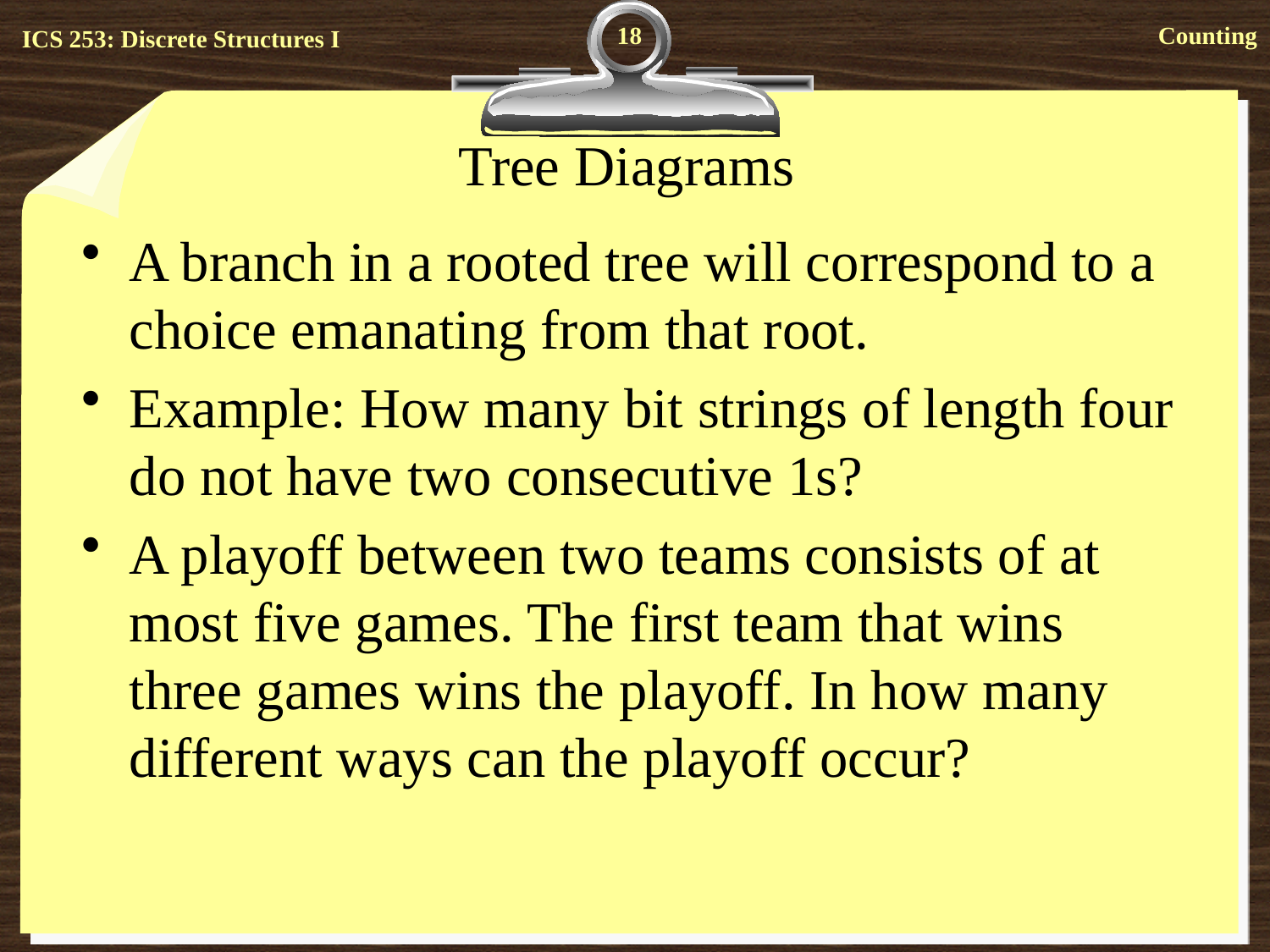

18
# Tree Diagrams
A branch in a rooted tree will correspond to a choice emanating from that root.
Example: How many bit strings of length four do not have two consecutive 1s?
A playoff between two teams consists of at most five games. The first team that wins three games wins the playoff. In how many different ways can the playoff occur?